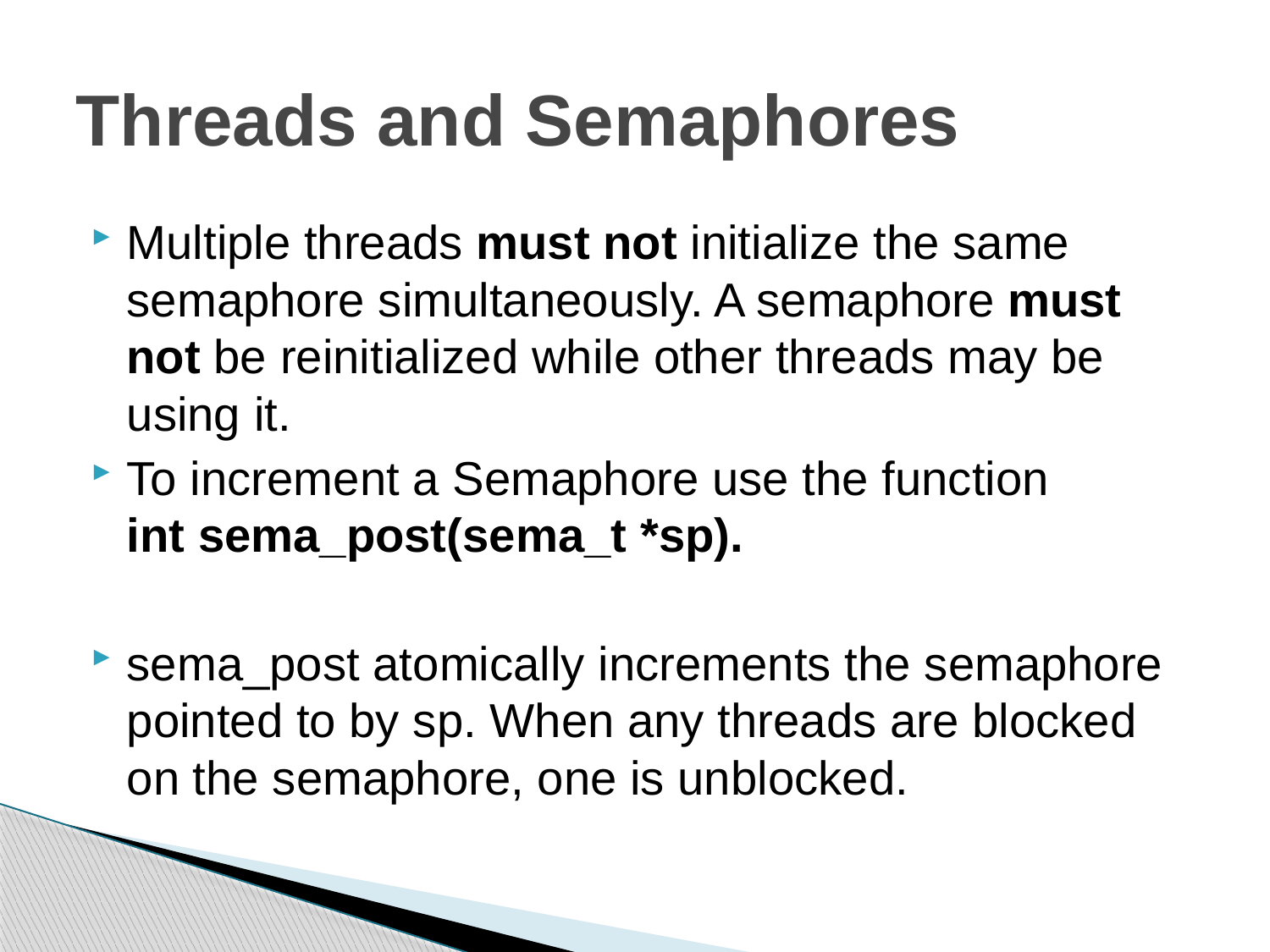

# Threads and Semaphores
Multiple threads must not initialize the same semaphore simultaneously. A semaphore must not be reinitialized while other threads may be using it.
To increment a Semaphore use the function 
int sema_post(sema_t *sp).

sema_post atomically increments the semaphore pointed to by sp. When any threads are blocked on the semaphore, one is unblocked.